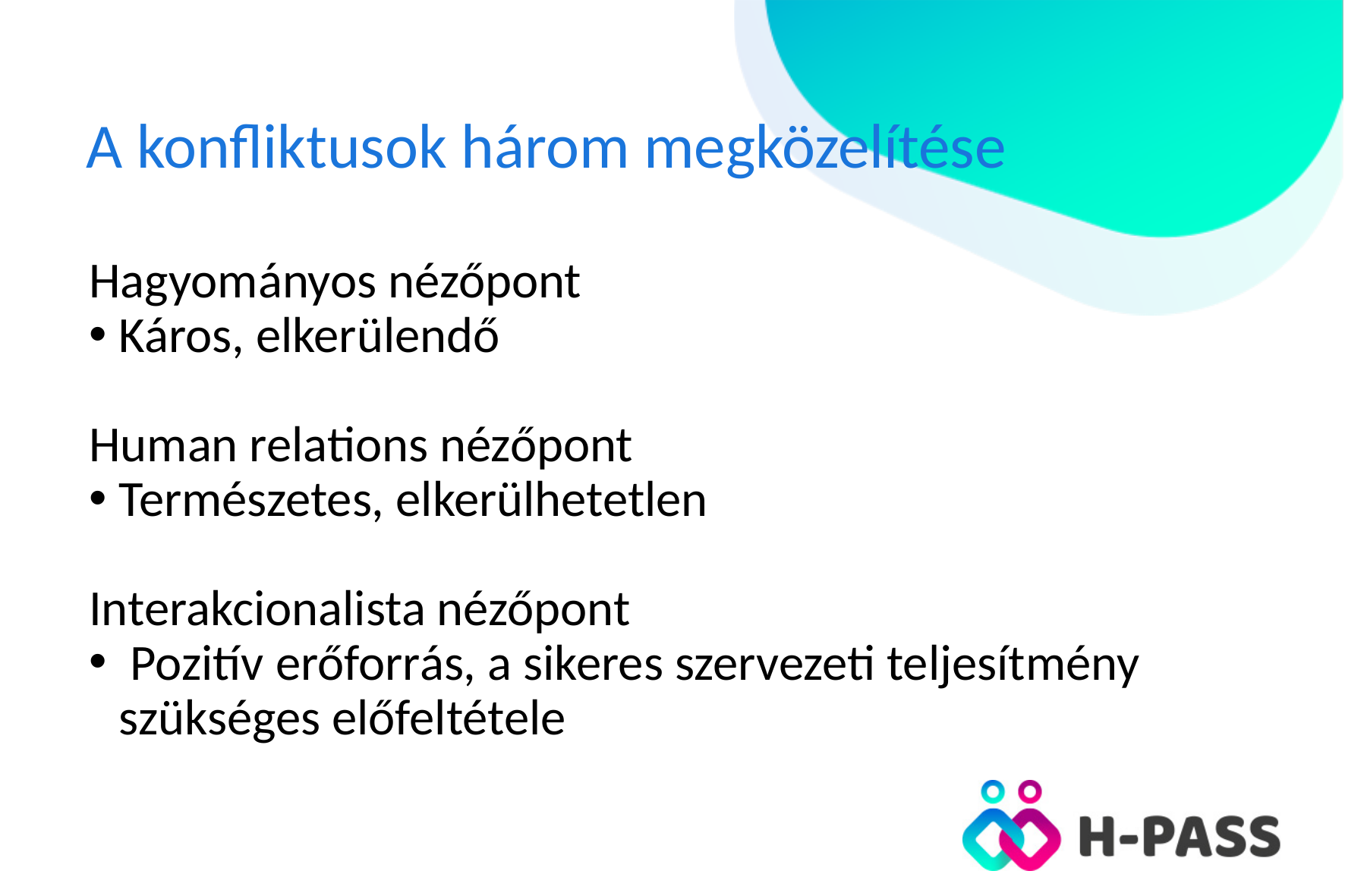

# A konfliktusok három megközelítése
Hagyományos nézőpont
Káros, elkerülendő

Human relations nézőpont
Természetes, elkerülhetetlen

Interakcionalista nézőpont
 Pozitív erőforrás, a sikeres szervezeti teljesítmény szükséges előfeltétele